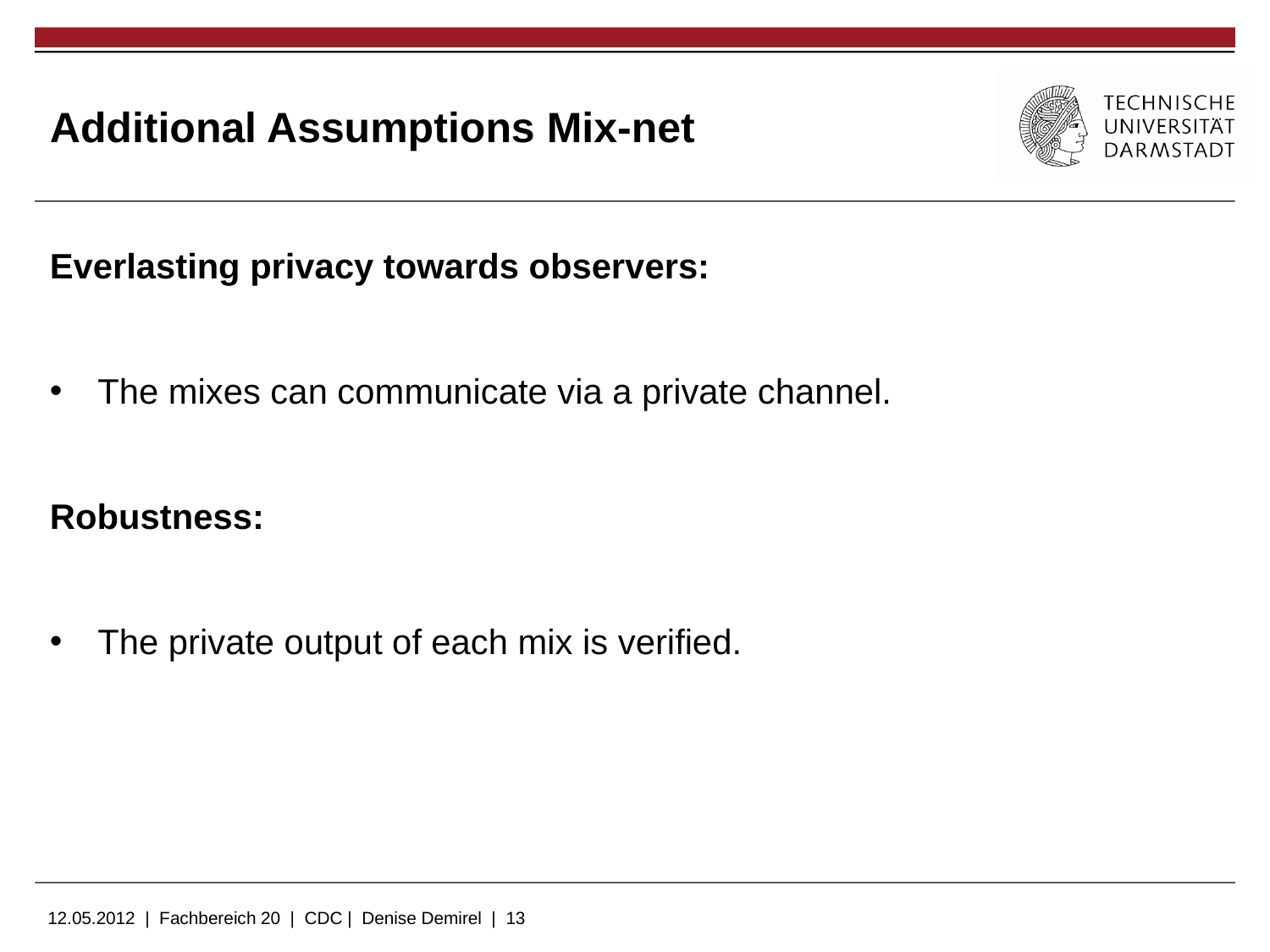

# Additional Assumptions Mix-net
Everlasting privacy towards observers:

The mixes can communicate via a private channel.

Robustness:

The private output of each mix is verified.